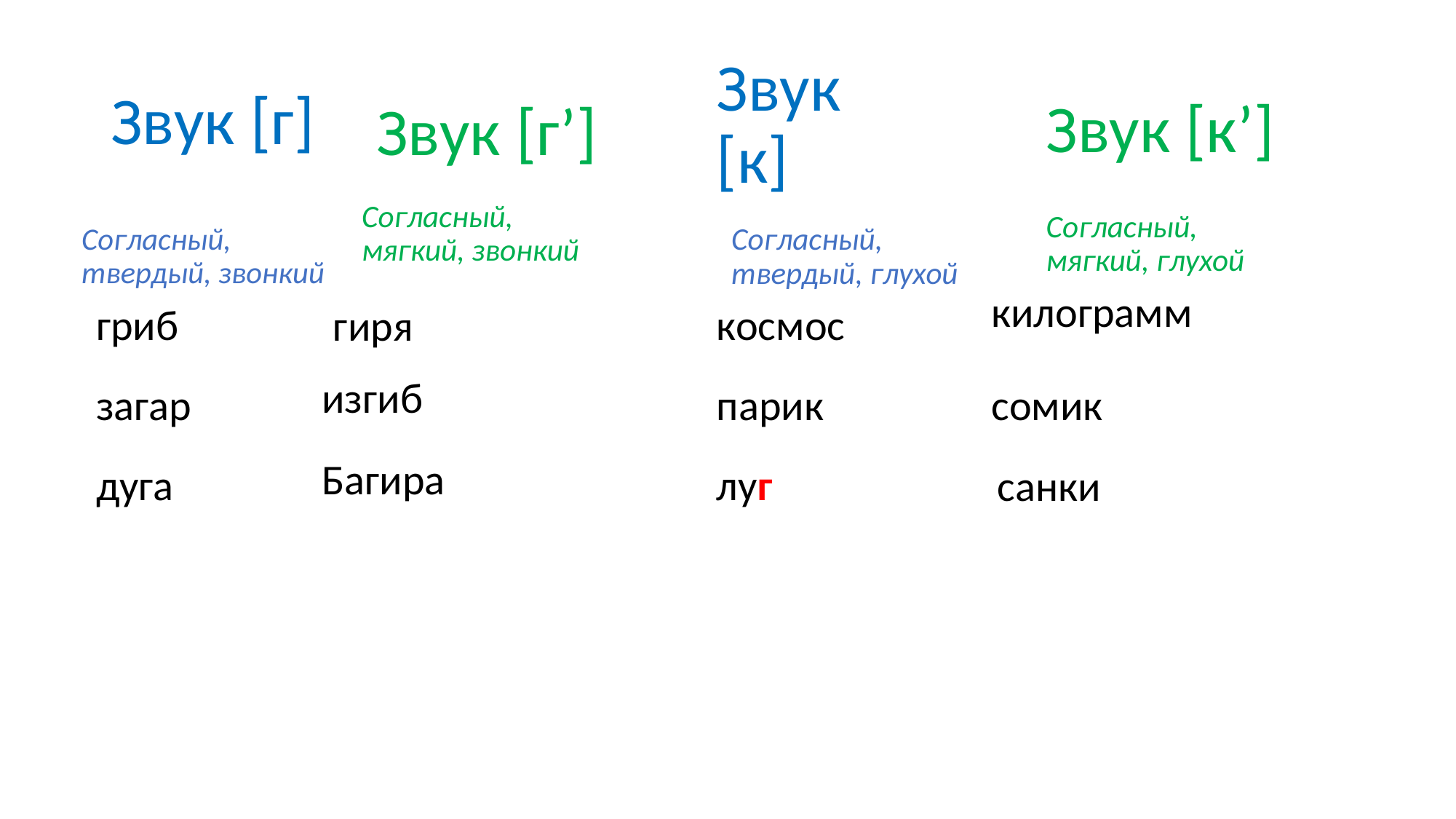

# Звук [г]
Звук [к]
Звук [к’]
Звук [г’]
Согласный, мягкий, звонкий
Согласный, мягкий, глухой
Согласный, твердый, звонкий

Согласный, твердый, глухой

килограмм
гриб
космос
гиря
изгиб
загар
парик
сомик
Багира
дуга
луг
санки